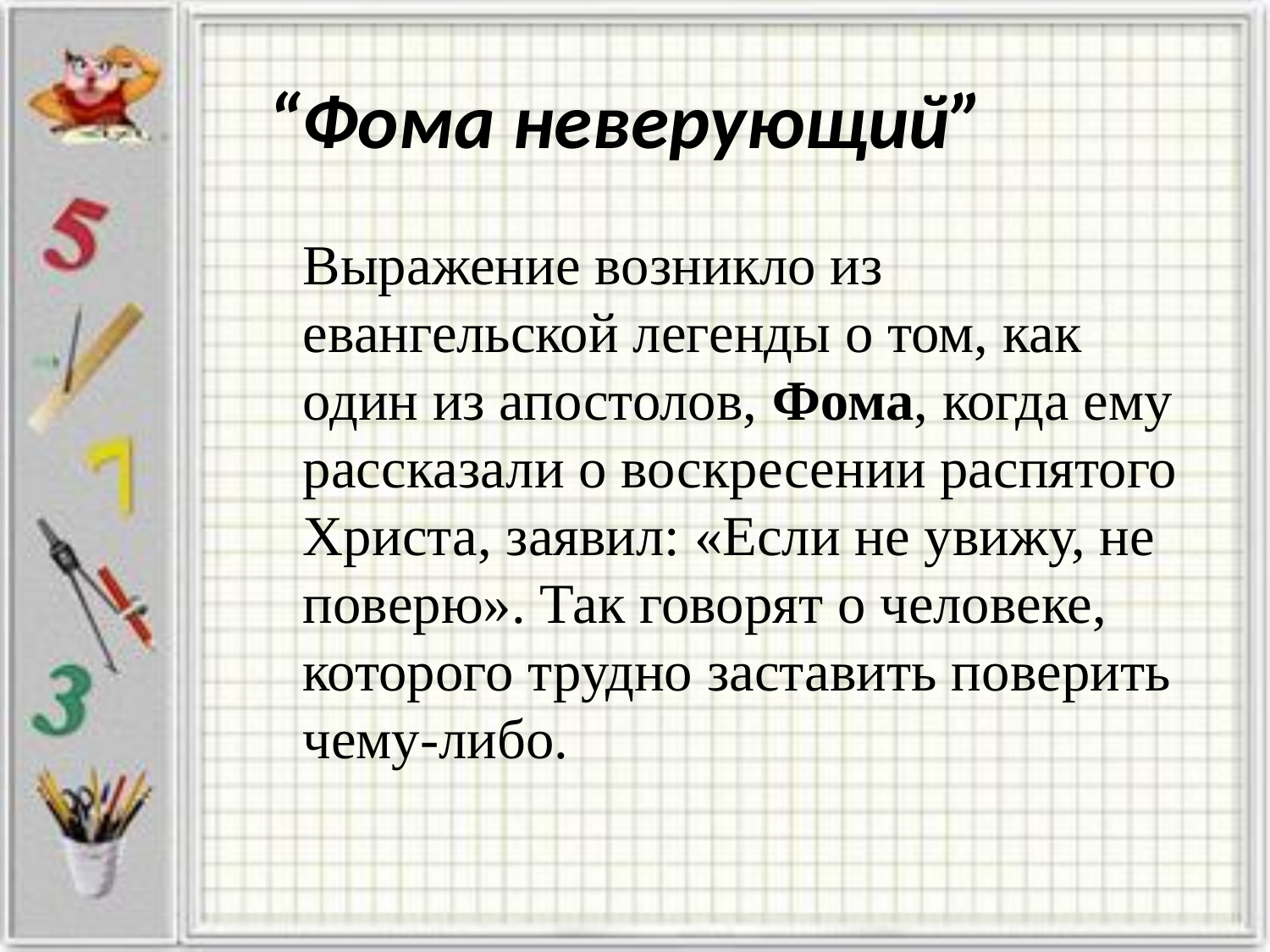

# “Фома неверующий”
Выражение возникло из евангельской легенды о том, как один из апостолов, Фома, когда ему рассказали о воскресении распятого Христа, заявил: «Если не увижу, не поверю». Так говорят о человеке, которого трудно заставить поверить чему-либо.